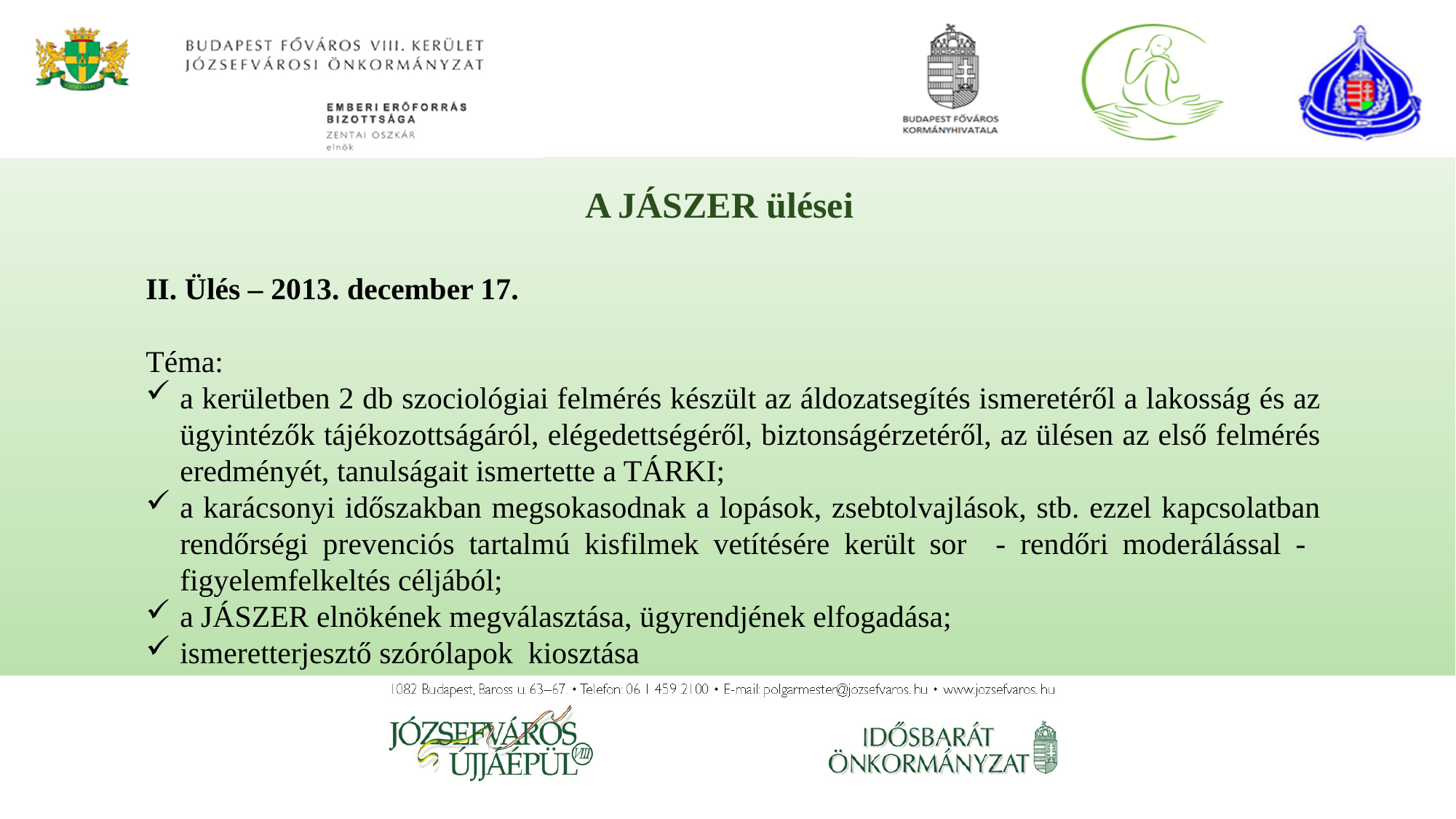

A JÁSZER ülései

II. Ülés – 2013. december 17.
Téma:
a kerületben 2 db szociológiai felmérés készült az áldozatsegítés ismeretéről a lakosság és az ügyintézők tájékozottságáról, elégedettségéről, biztonságérzetéről, az ülésen az első felmérés eredményét, tanulságait ismertette a TÁRKI;
a karácsonyi időszakban megsokasodnak a lopások, zsebtolvajlások, stb. ezzel kapcsolatban rendőrségi prevenciós tartalmú kisfilmek vetítésére került sor  - rendőri moderálással -  figyelemfelkeltés céljából;
a JÁSZER elnökének megválasztása, ügyrendjének elfogadása;
ismeretterjesztő szórólapok  kiosztása